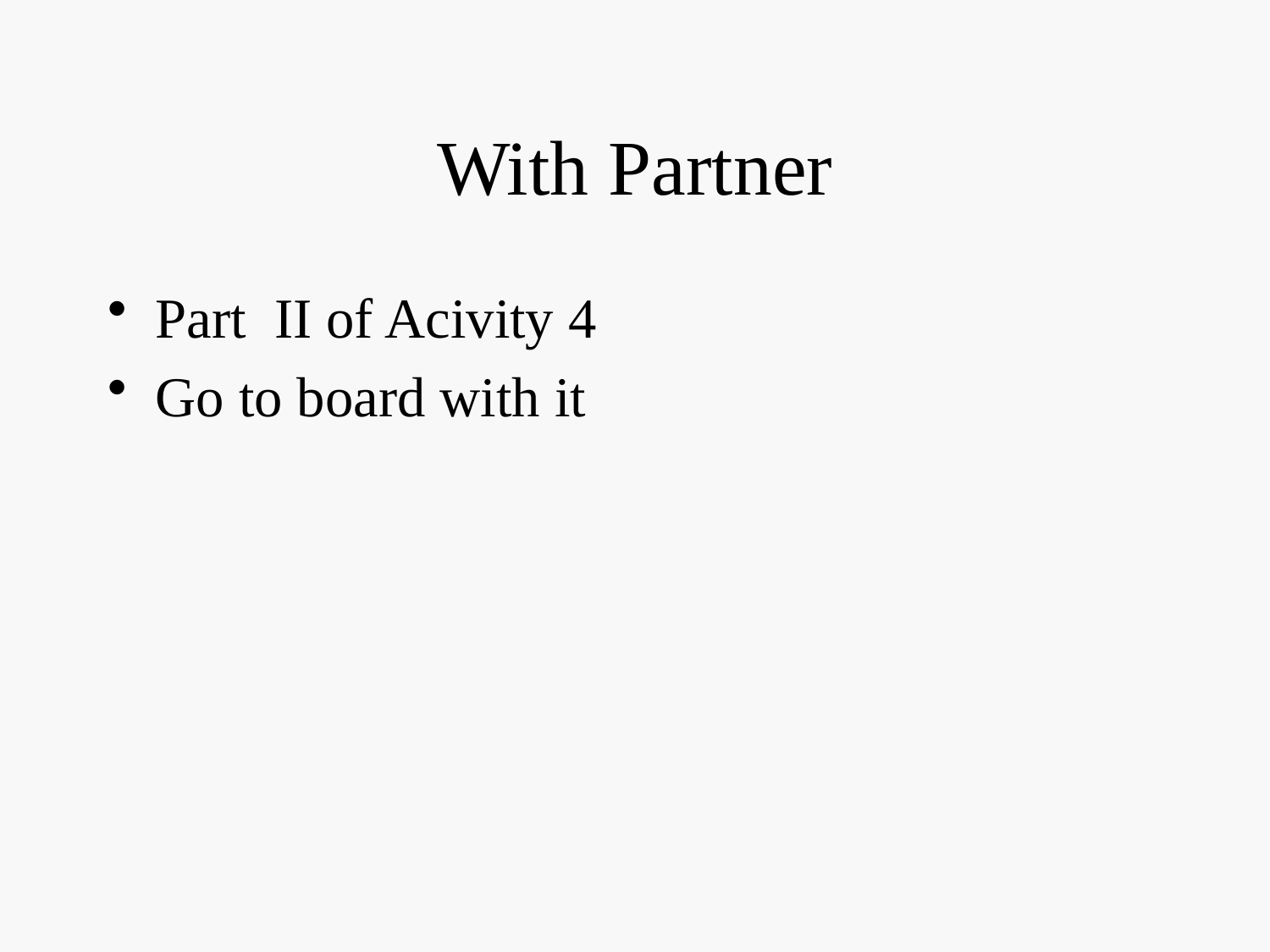

# With Partner
Part  II of Acivity 4
Go to board with it